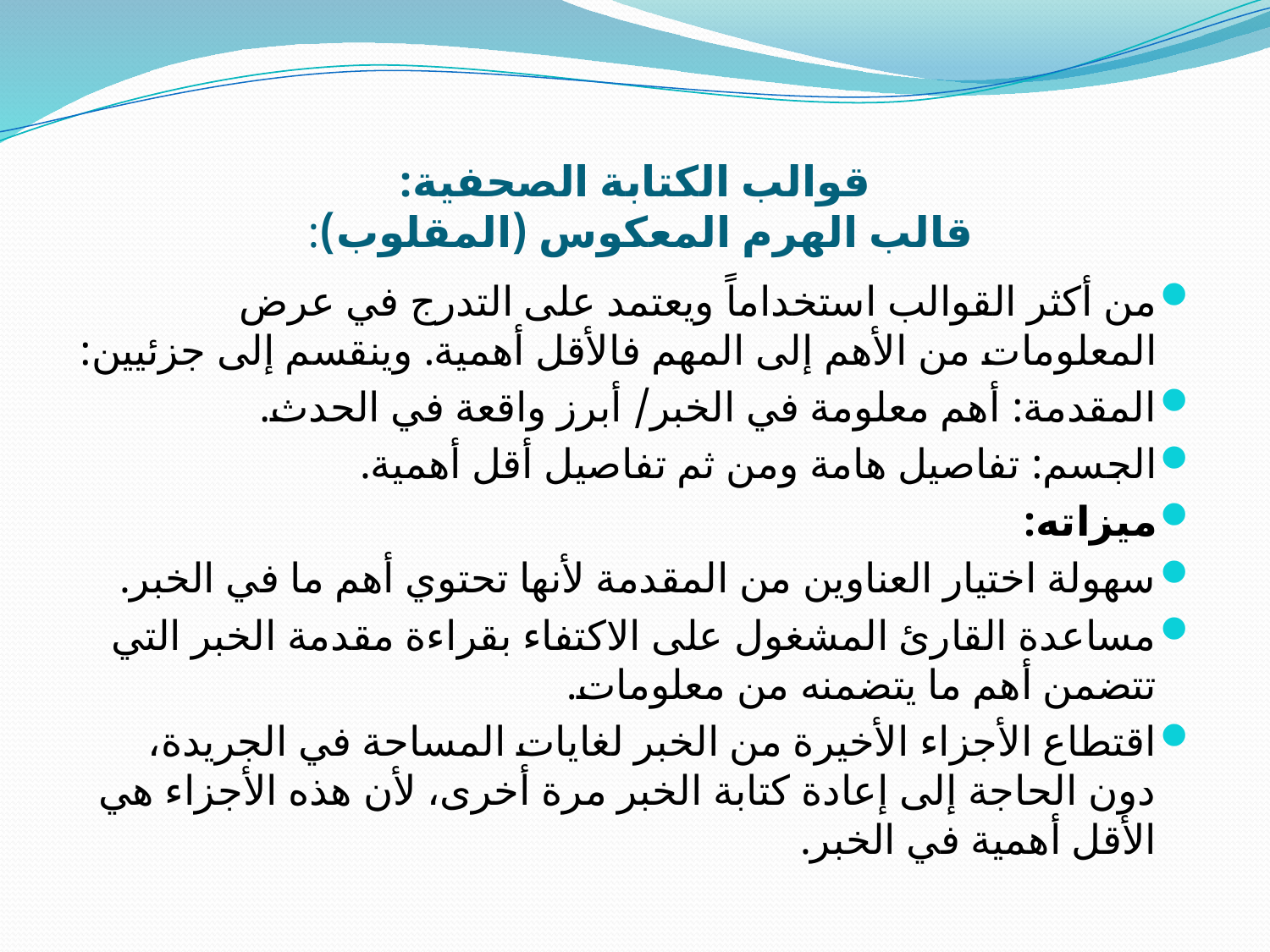

# قوالب الكتابة الصحفية: قالب الهرم المعكوس (المقلوب):
من أكثر القوالب استخداماً ويعتمد على التدرج في عرض المعلومات من الأهم إلى المهم فالأقل أهمية. وينقسم إلى جزئيين:
المقدمة: أهم معلومة في الخبر/ أبرز واقعة في الحدث.
الجسم: تفاصيل هامة ومن ثم تفاصيل أقل أهمية.
ميزاته:
سهولة اختيار العناوين من المقدمة لأنها تحتوي أهم ما في الخبر.
مساعدة القارئ المشغول على الاكتفاء بقراءة مقدمة الخبر التي تتضمن أهم ما يتضمنه من معلومات.
اقتطاع الأجزاء الأخيرة من الخبر لغايات المساحة في الجريدة، دون الحاجة إلى إعادة كتابة الخبر مرة أخرى، لأن هذه الأجزاء هي الأقل أهمية في الخبر.